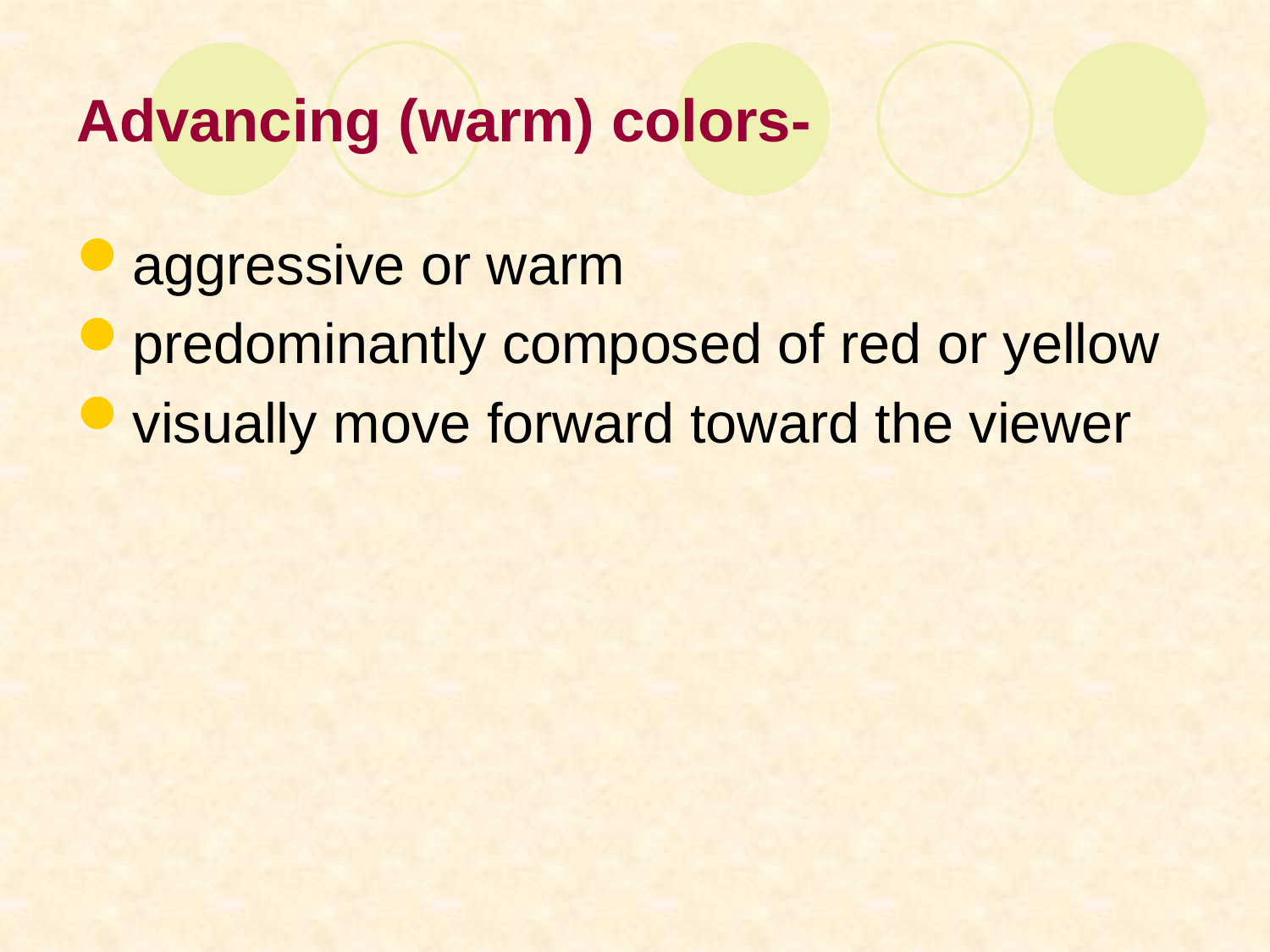

# Advancing (warm) colors-
aggressive or warm
predominantly composed of red or yellow
visually move forward toward the viewer